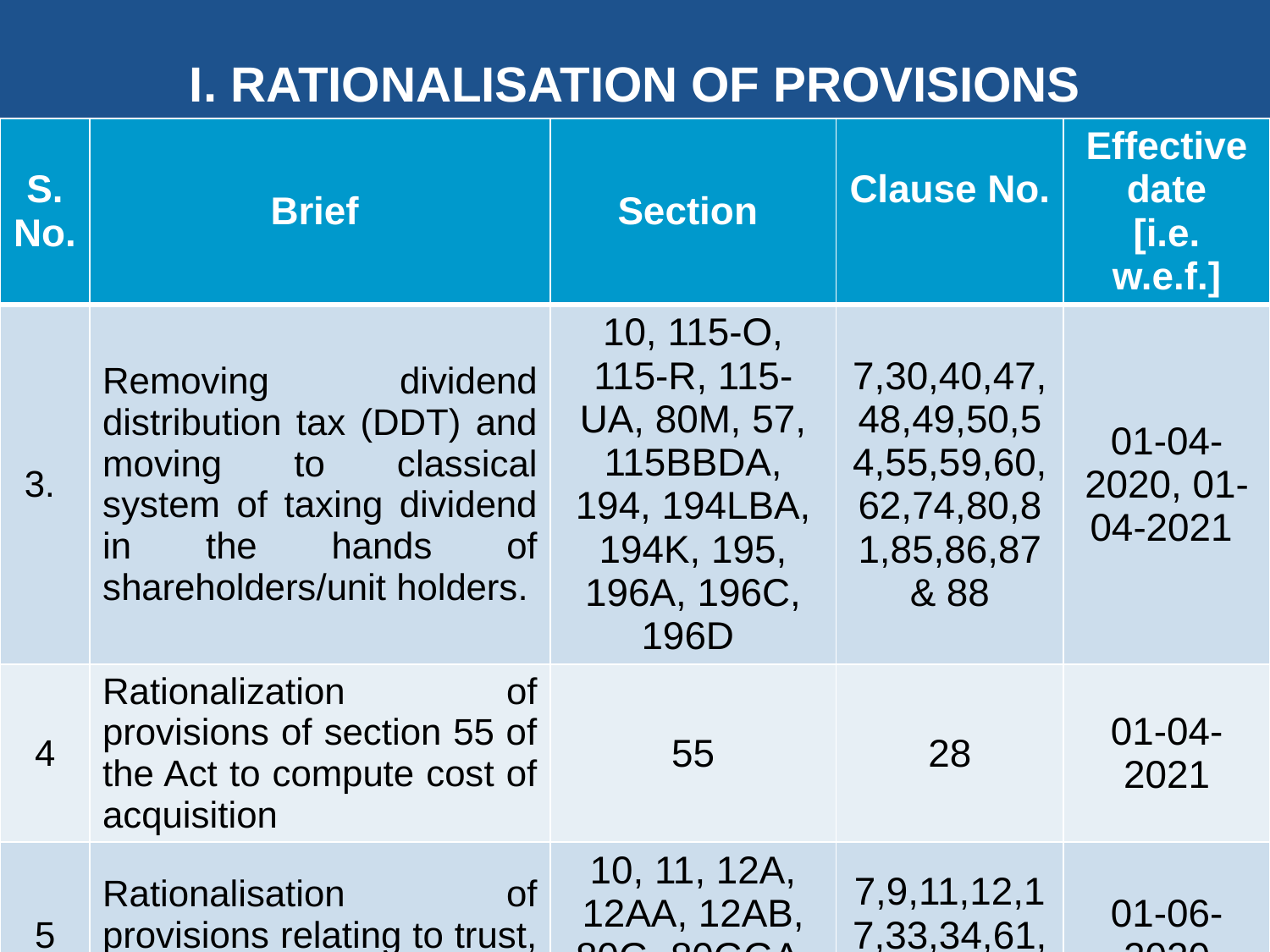

# I. RATIONALISATION OF PROVISIONS
| S. No. | Brief | Section | Clause No. | Effective date [i.e. w.e.f.] |
| --- | --- | --- | --- | --- |
| 3. | Removing dividend distribution tax (DDT) and moving to classical system of taxing dividend in the hands of shareholders/unit holders. | 10, 115-O, 115-R, 115-UA, 80M, 57, 115BBDA, 194, 194LBA, 194K, 195, 196A, 196C, 196D | 7,30,40,47,48,49,50,54,55,59,60,62,74,80,81,85,86,87 & 88 | 01-04-2020, 01-04-2021 |
| 4 | Rationalization of provisions of section 55 of the Act to compute cost of acquisition | 55 | 28 | 01-04-2021 |
| 5 | Rationalisation of provisions relating to trust, institution and funds | 10, 11, 12A, 12AA, 12AB, 80G, 80GGA, 234G, 271K | 7,9,11,12,17,33,34,61,94,96 & 99 | 01-06-2020 |
159